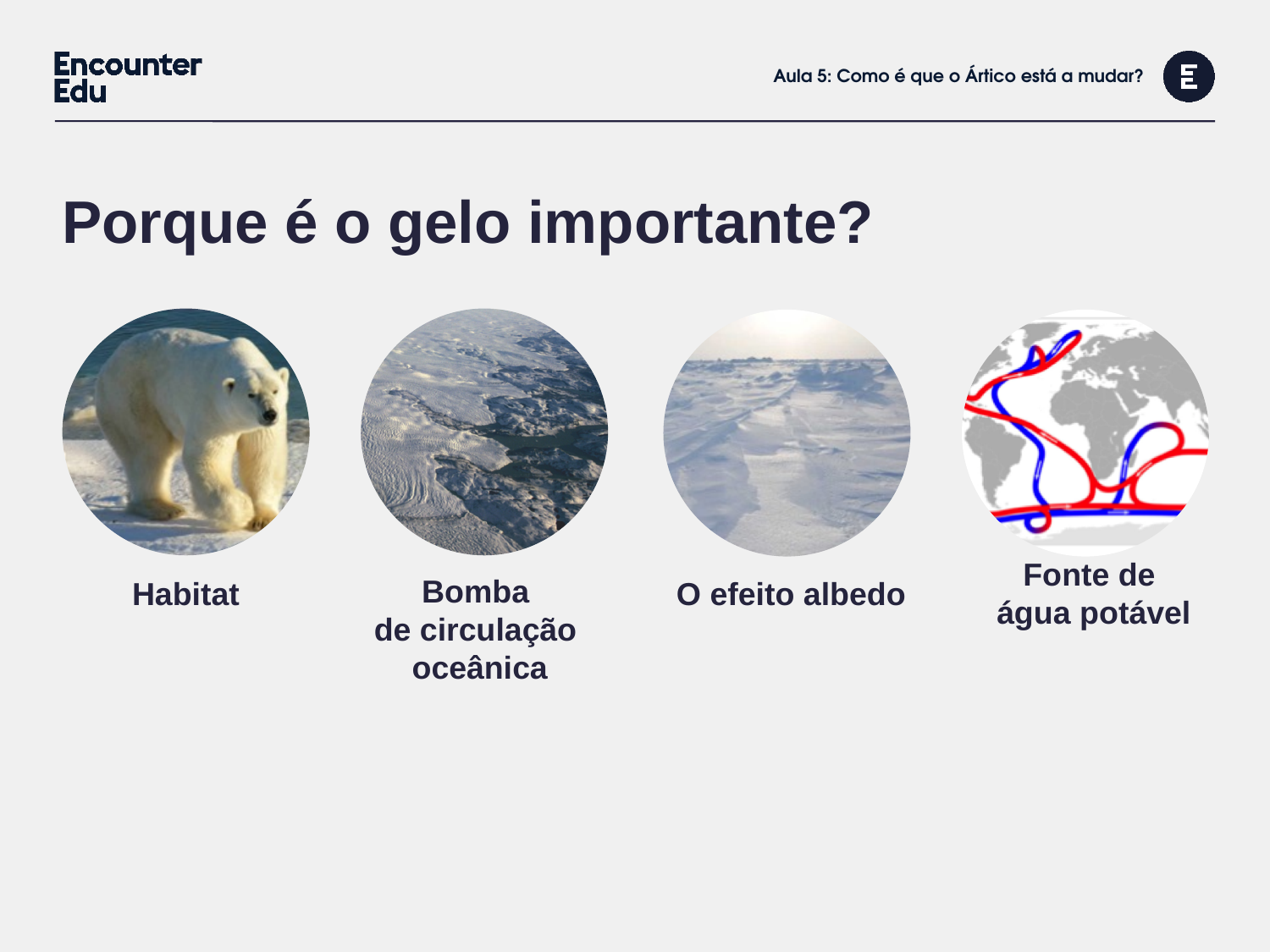

# Aula 5: Como é que o Ártico está a mudar?
Porque é o gelo importante?

Fonte de
água potável
Bomba
de circulação
oceânica
O efeito albedo
Habitat